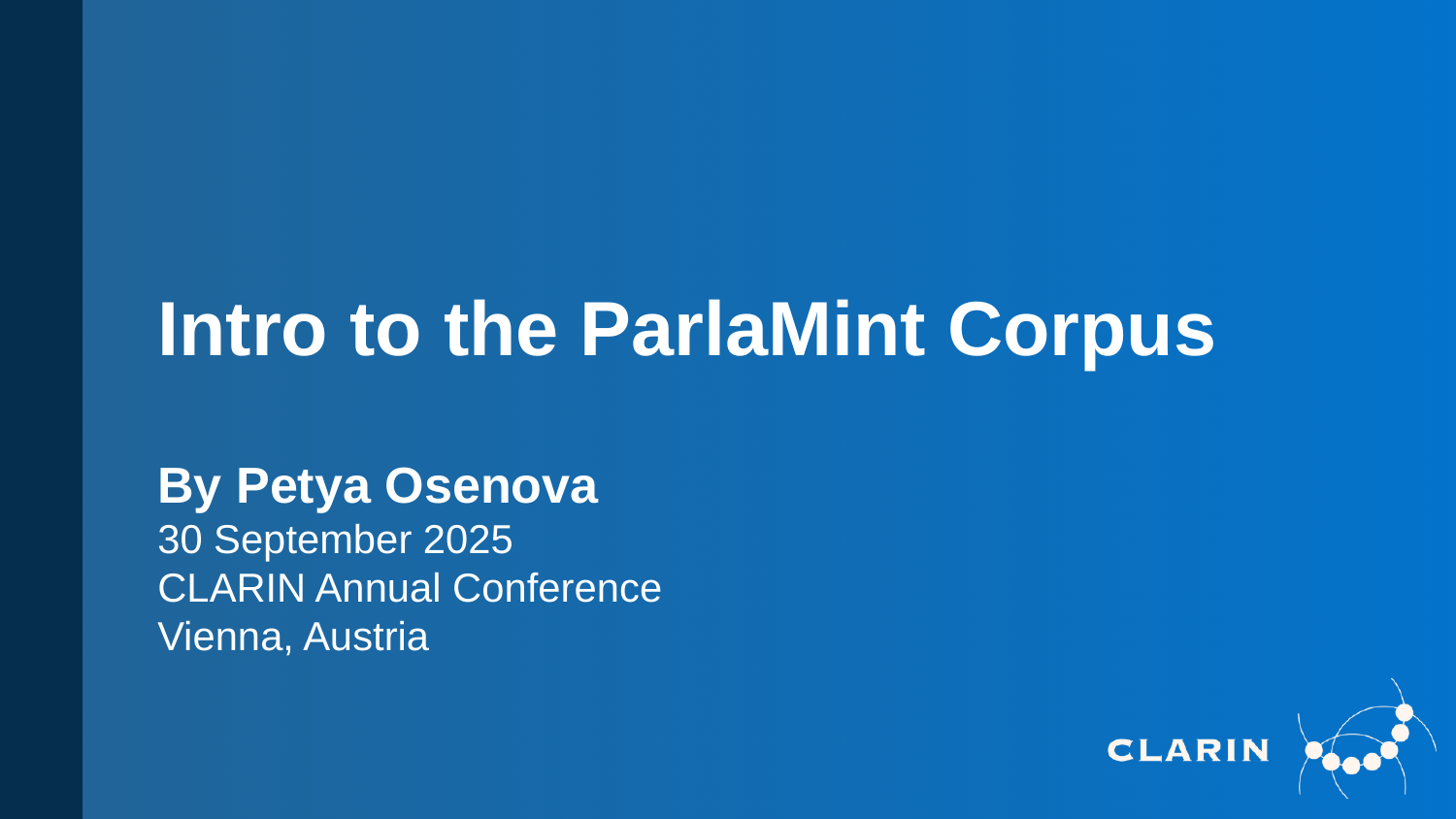

# Intro to the ParlaMint Corpus

By Petya Osenova
30 September 2025
CLARIN Annual Conference
Vienna, Austria